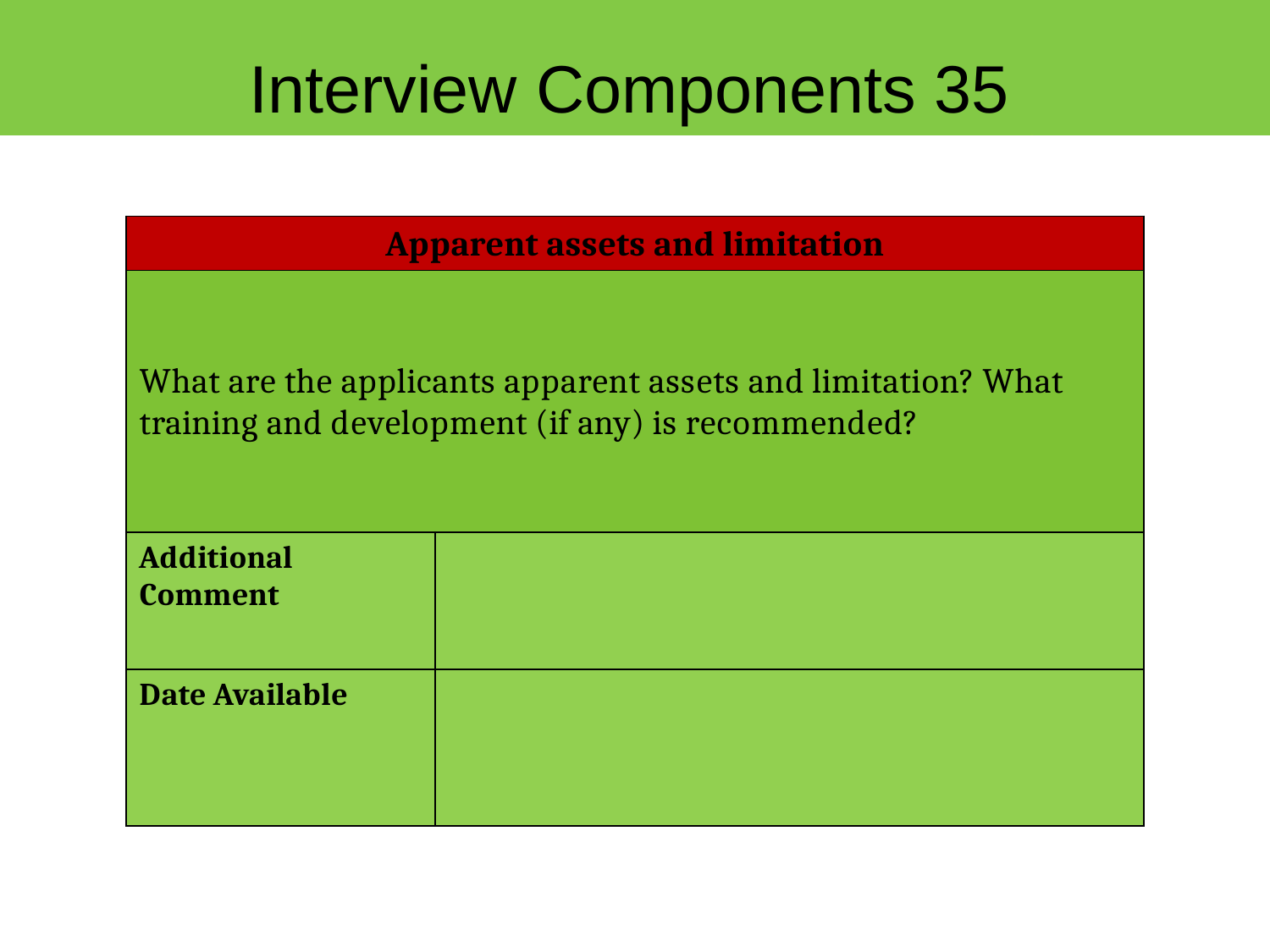

Interview Components 35

| Apparent assets and limitation |  |
| --- | --- |
| What are the applicants apparent assets and limitation? What training and development (if any) is recommended? |  |
| Additional Comment |  |
| Date Available |  |